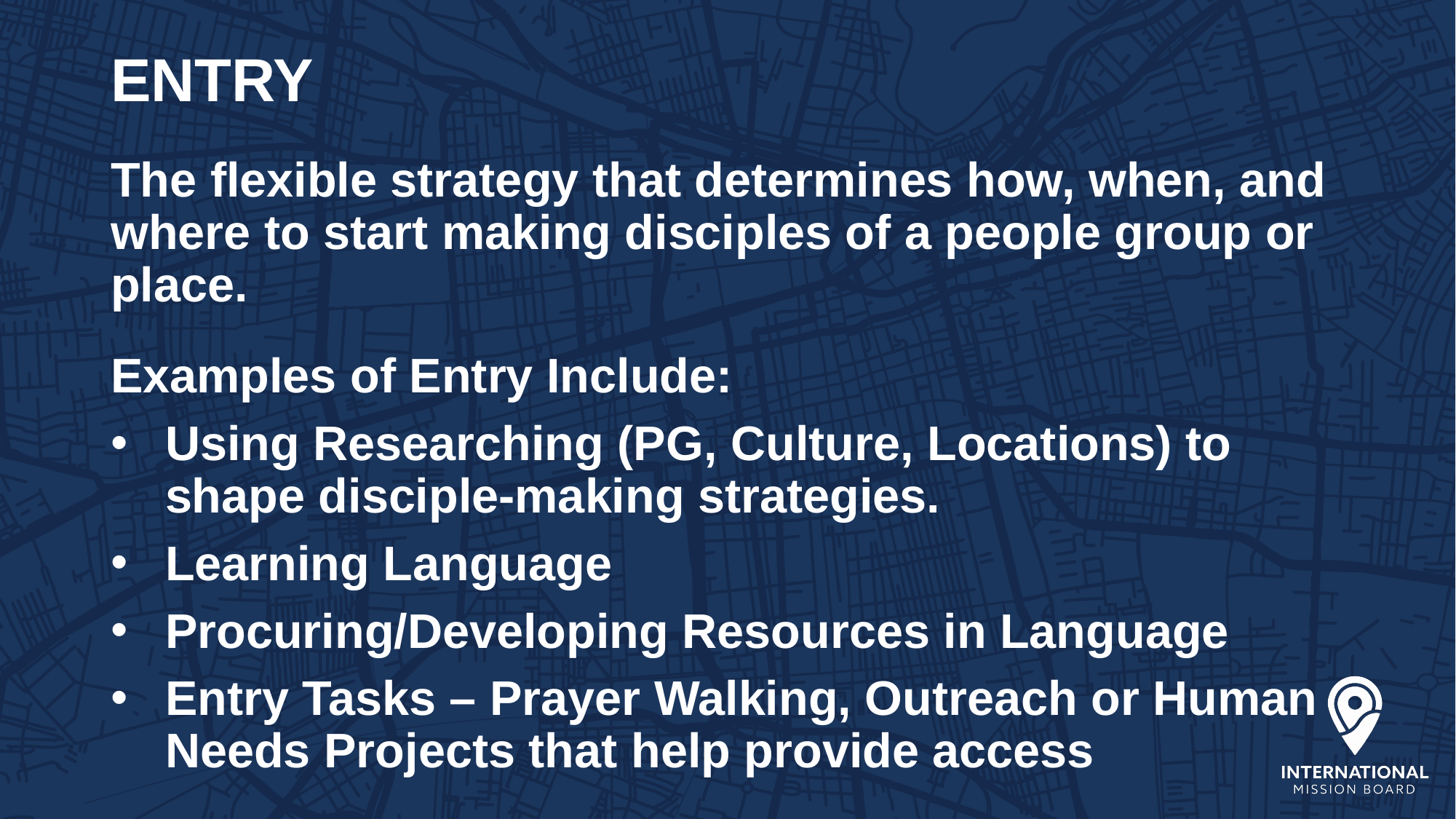

# ENTRY
The flexible strategy that determines how, when, and where to start making disciples of a people group or place.

Examples of Entry Include:
Using Researching (PG, Culture, Locations) to shape disciple-making strategies.
Learning Language
Procuring/Developing Resources in Language
Entry Tasks – Prayer Walking, Outreach or Human Needs Projects that help provide access